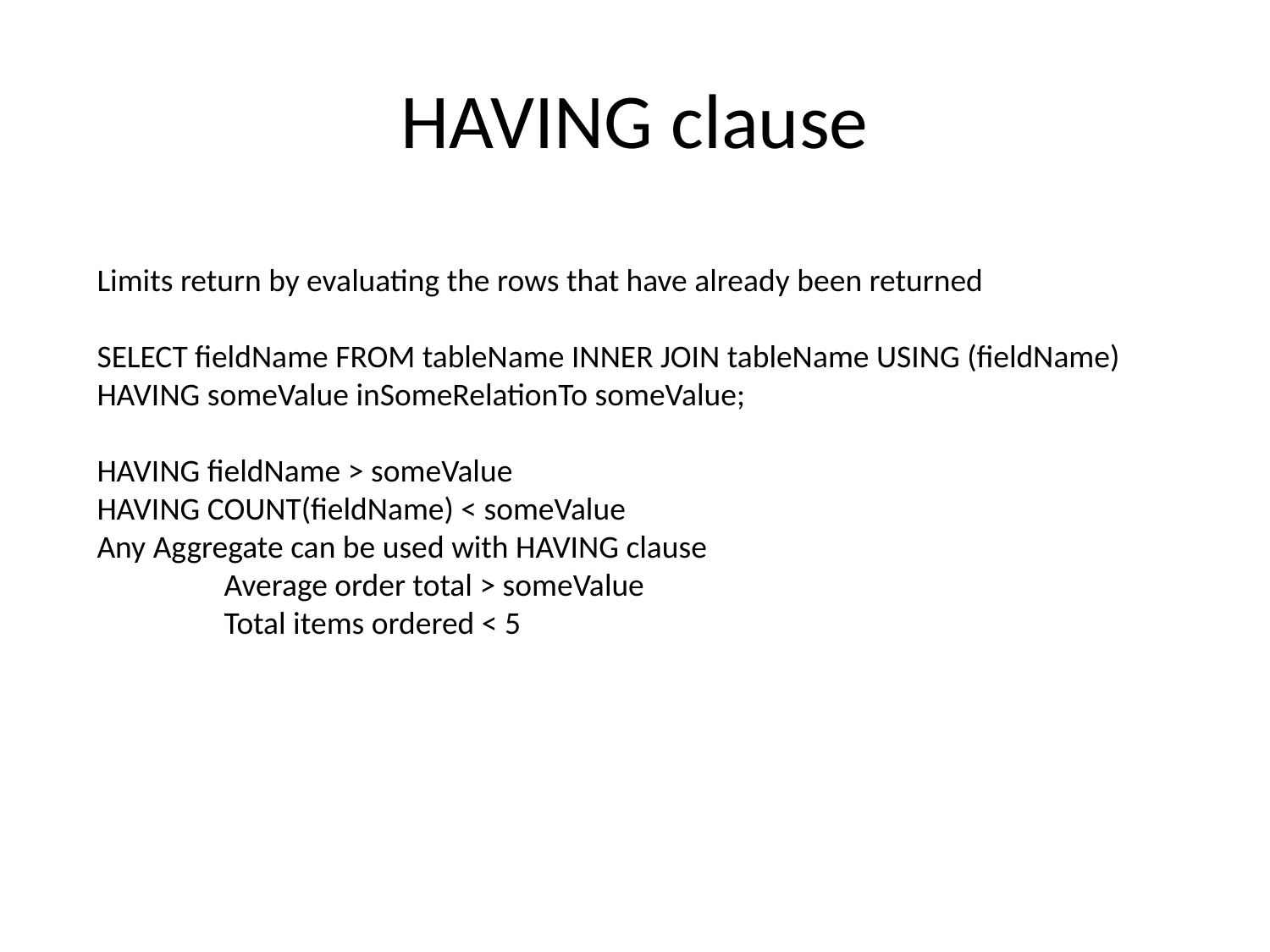

# HAVING clause
Limits return by evaluating the rows that have already been returned

SELECT fieldName FROM tableName INNER JOIN tableName USING (fieldName) HAVING someValue inSomeRelationTo someValue;

HAVING fieldName > someValue
HAVING COUNT(fieldName) < someValue
Any Aggregate can be used with HAVING clause
	Average order total > someValue
	Total items ordered < 5